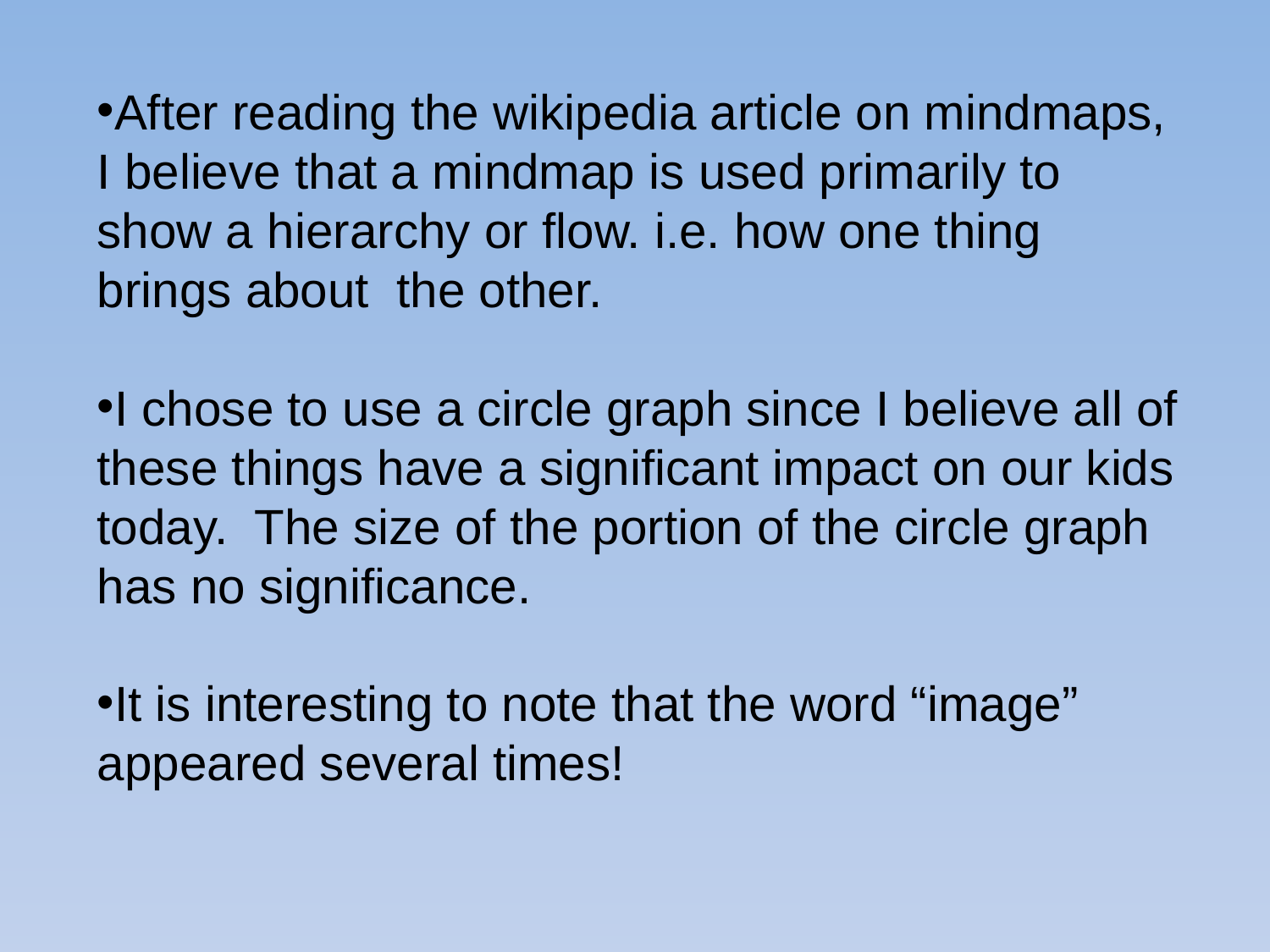

After reading the wikipedia article on mindmaps, I believe that a mindmap is used primarily to show a hierarchy or flow. i.e. how one thing brings about  the other.

I chose to use a circle graph since I believe all of these things have a significant impact on our kids today.  The size of the portion of the circle graph has no significance.

It is interesting to note that the word “image” appeared several times!